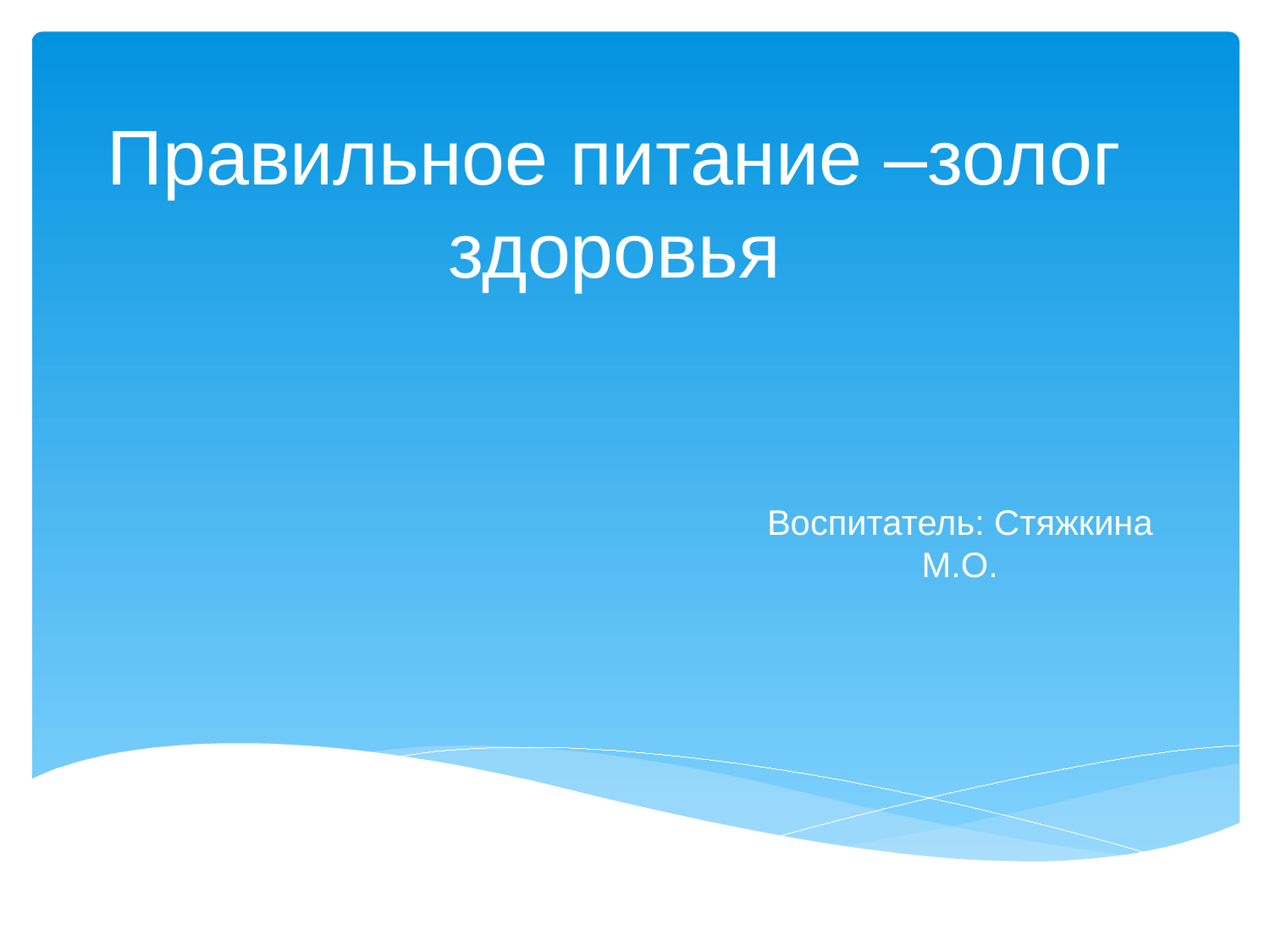

# Правильное питание –золог здоровья
Воспитатель: Стяжкина М.О.